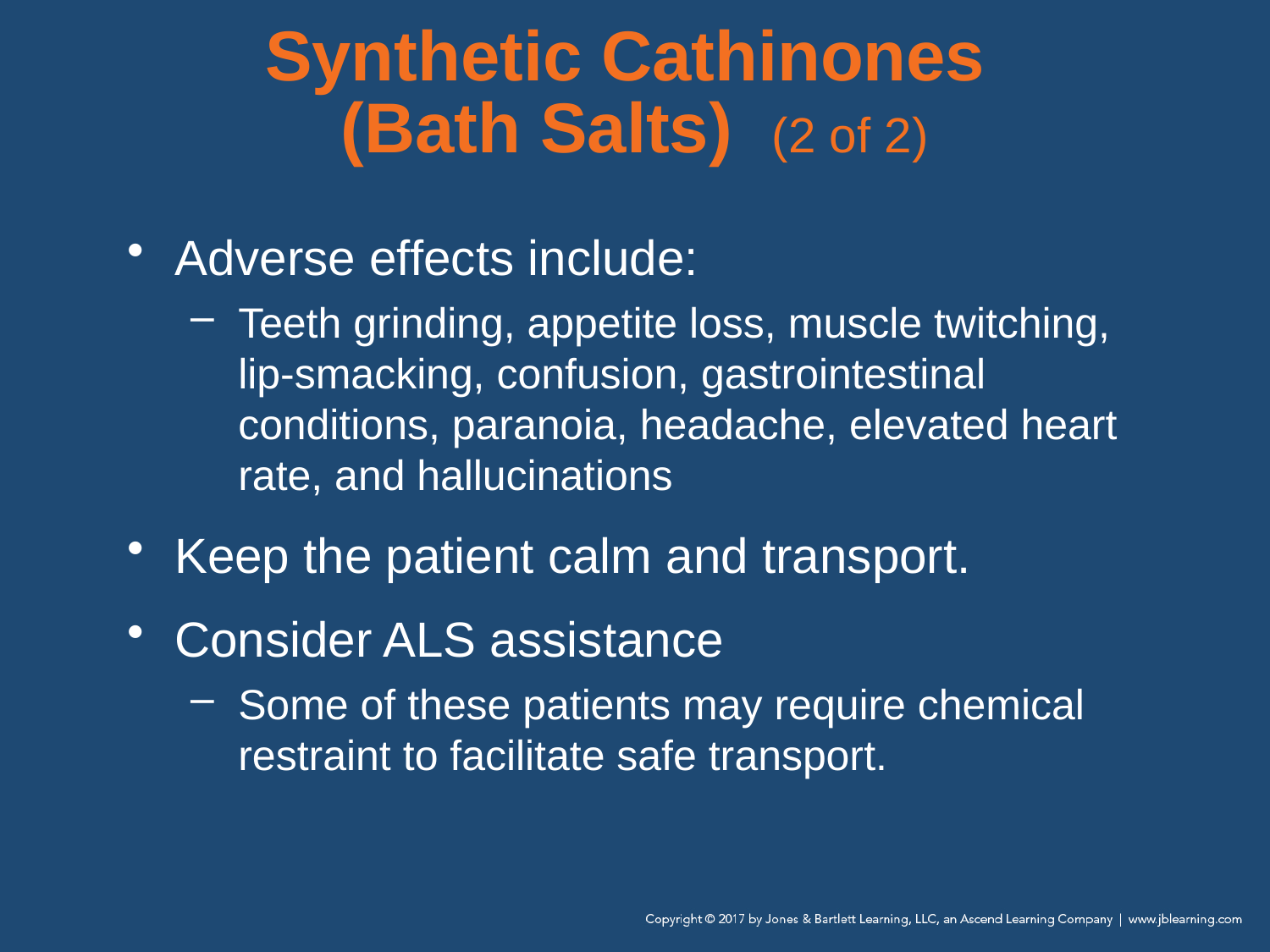

# Synthetic Cathinones (Bath Salts)  (2 of 2)
Adverse effects include:
Teeth grinding, appetite loss, muscle twitching, lip-smacking, confusion, gastrointestinal conditions, paranoia, headache, elevated heart rate, and hallucinations
Keep the patient calm and transport.
Consider ALS assistance
Some of these patients may require chemical restraint to facilitate safe transport.